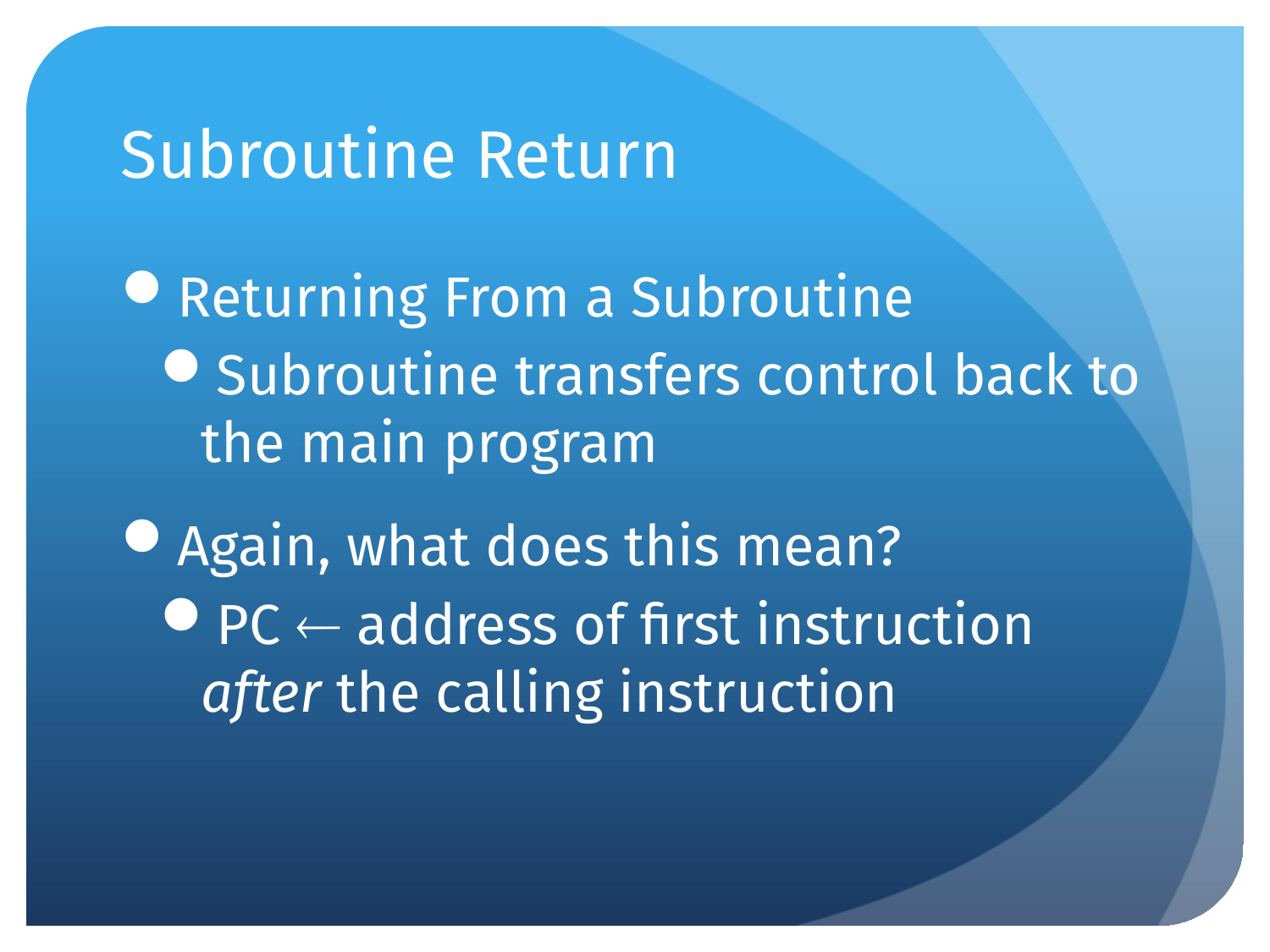

# Subroutine Return
Returning From a Subroutine
Subroutine transfers control back to the main program
Again, what does this mean?
PC ← address of first instruction after the calling instruction